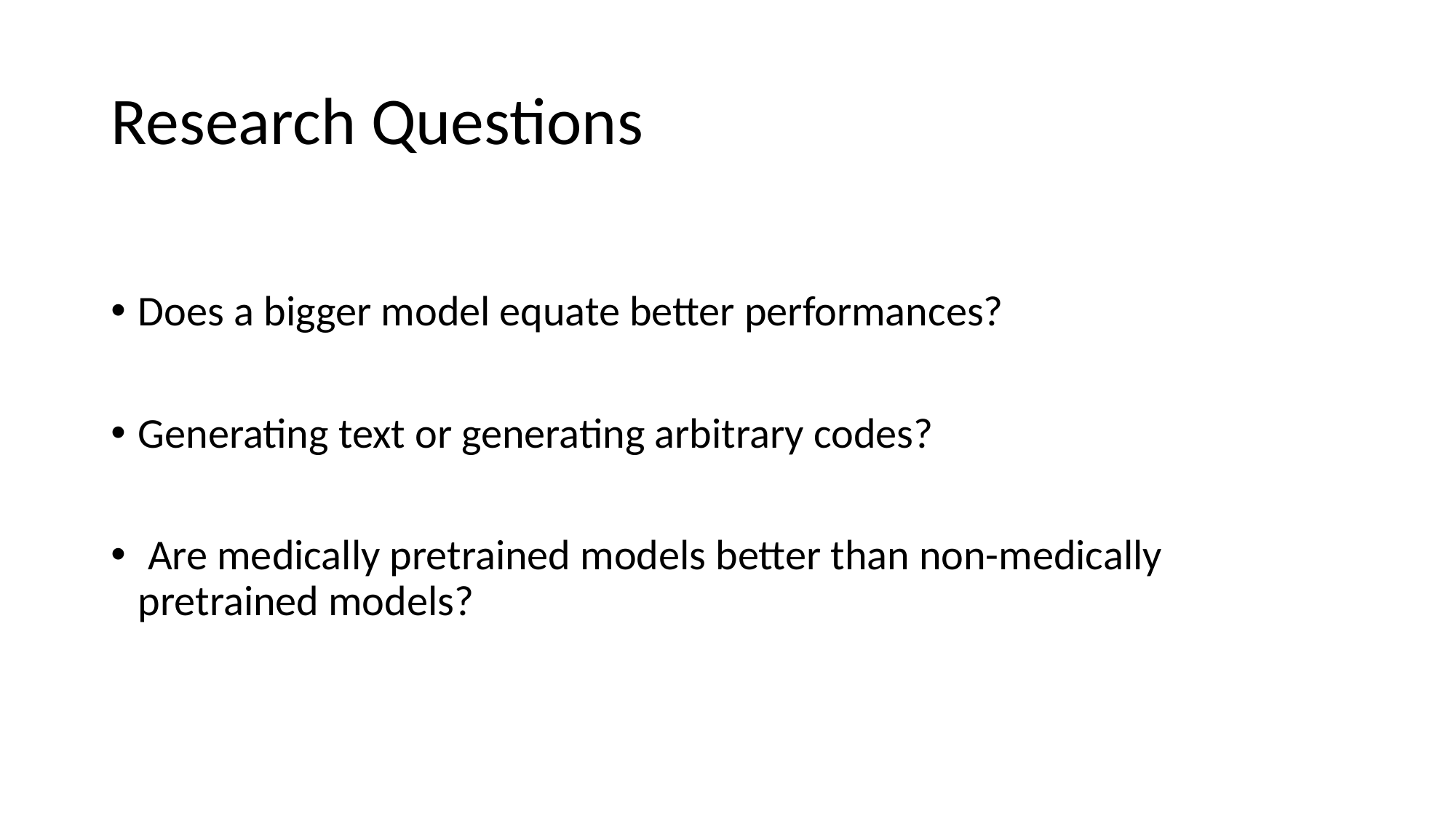

# Research Questions

Does a bigger model equate better performances?

Generating text or generating arbitrary codes?

 Are medically pretrained models better than non-medically pretrained models?